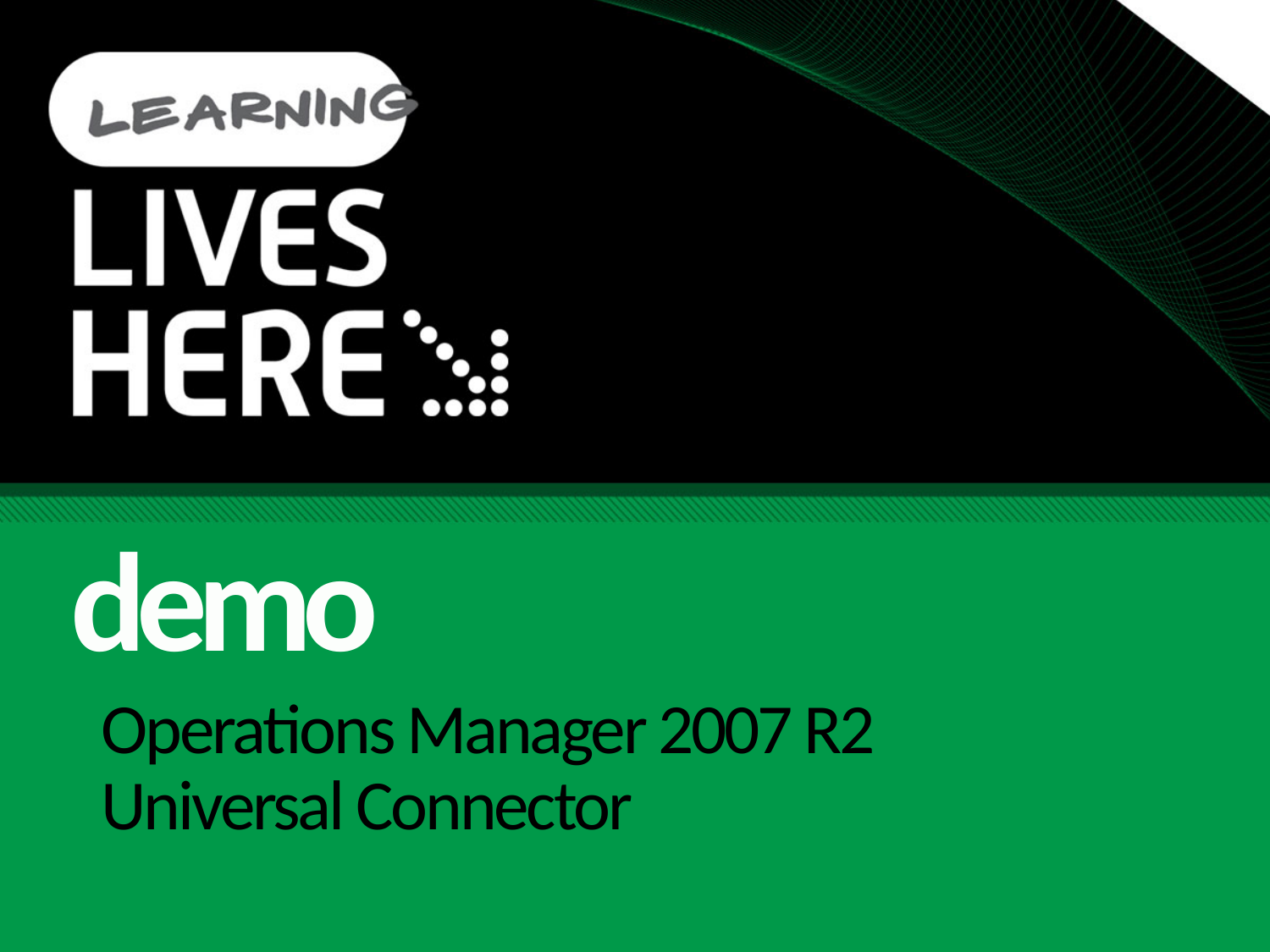

demo
# Operations Manager 2007 R2 Universal Connector